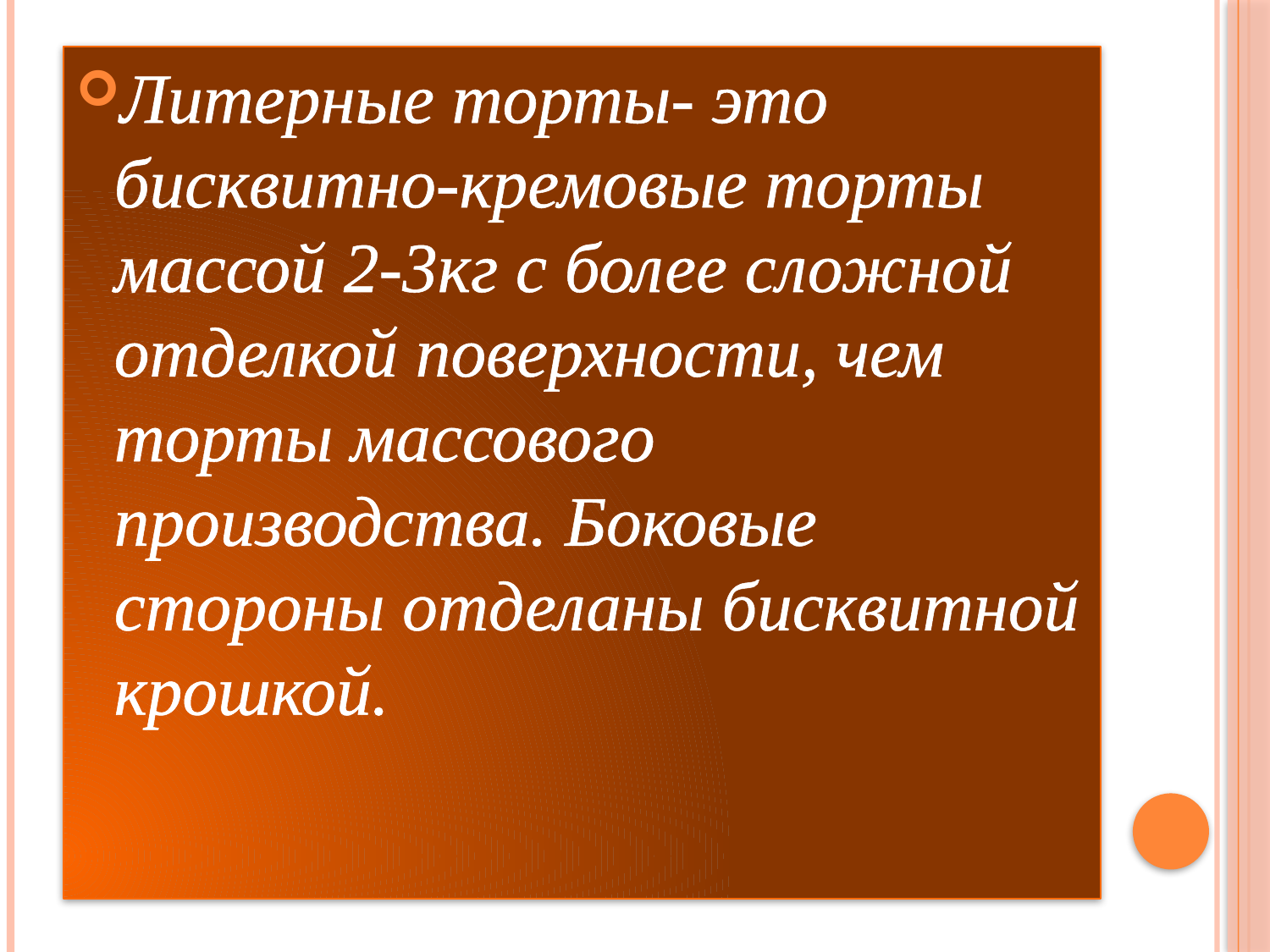

Литерные торты- это бисквитно-кремовые торты массой 2-3кг с более сложной отделкой поверхности, чем торты массового производства. Боковые стороны отделаны бисквитной крошкой.